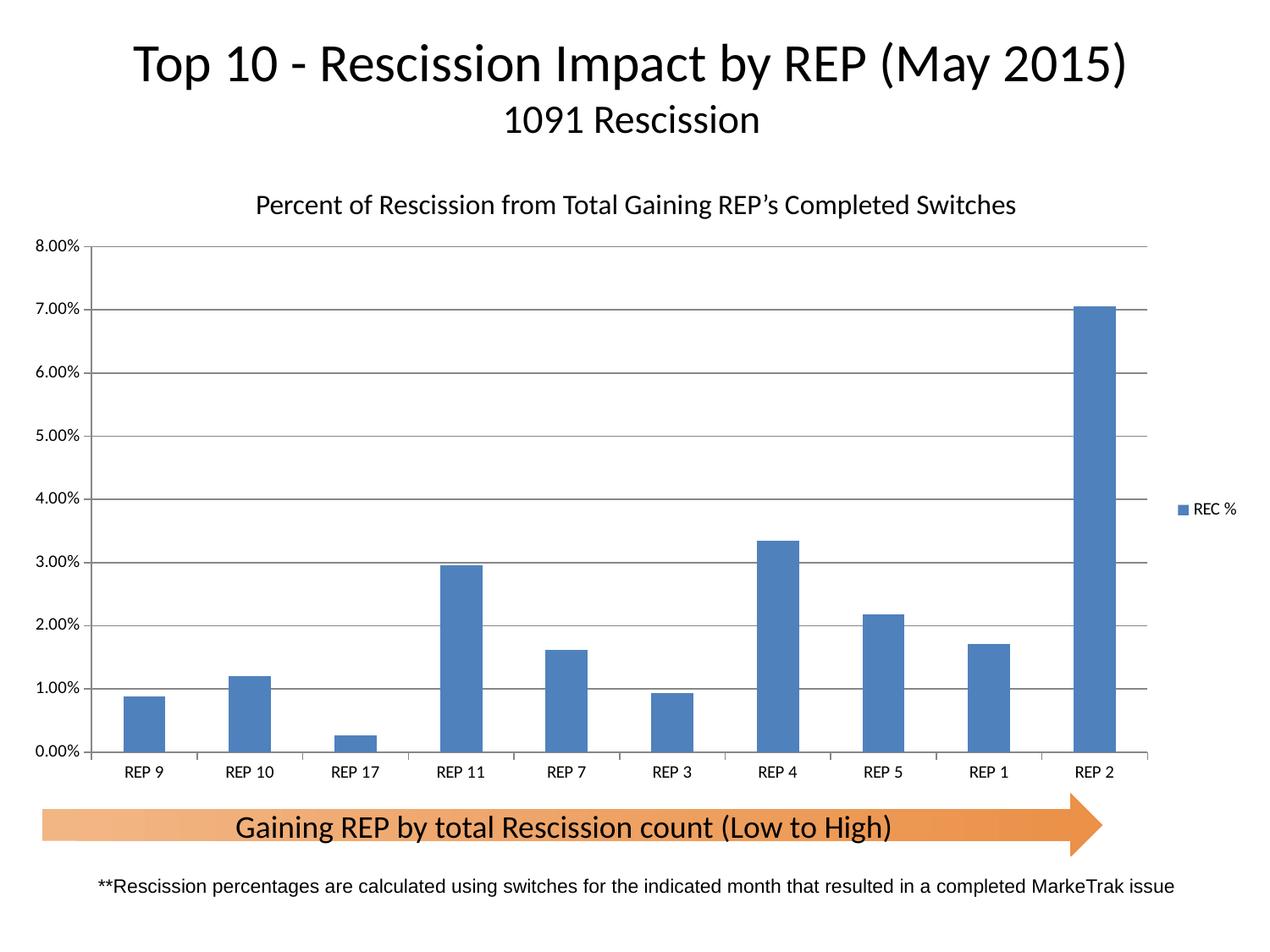

# Top 10 - Rescission Impact by REP (May 2015) 1091 Rescission
Percent of Rescission from Total Gaining REP’s Completed Switches

### Chart

| Category | REC % |
|---|---|
| REP 9 | 0.008799497171590195 |
| REP 10 | 0.012012012012012012 |
| REP 17 | 0.002618657937806874 |
| REP 11 | 0.029634734665747762 |
| REP 7 | 0.016237821633774668 |
| REP 3 | 0.009418642416368951 |
| REP 4 | 0.033455433455433455 |
| REP 5 | 0.02186698838787513 |
| REP 1 | 0.017081210668264908 |
| REP 2 | 0.07052779075198505 |
Gaining REP by total Rescission count (Low to High)
**Rescission percentages are calculated using switches for the indicated month that resulted in a completed MarkeTrak issue